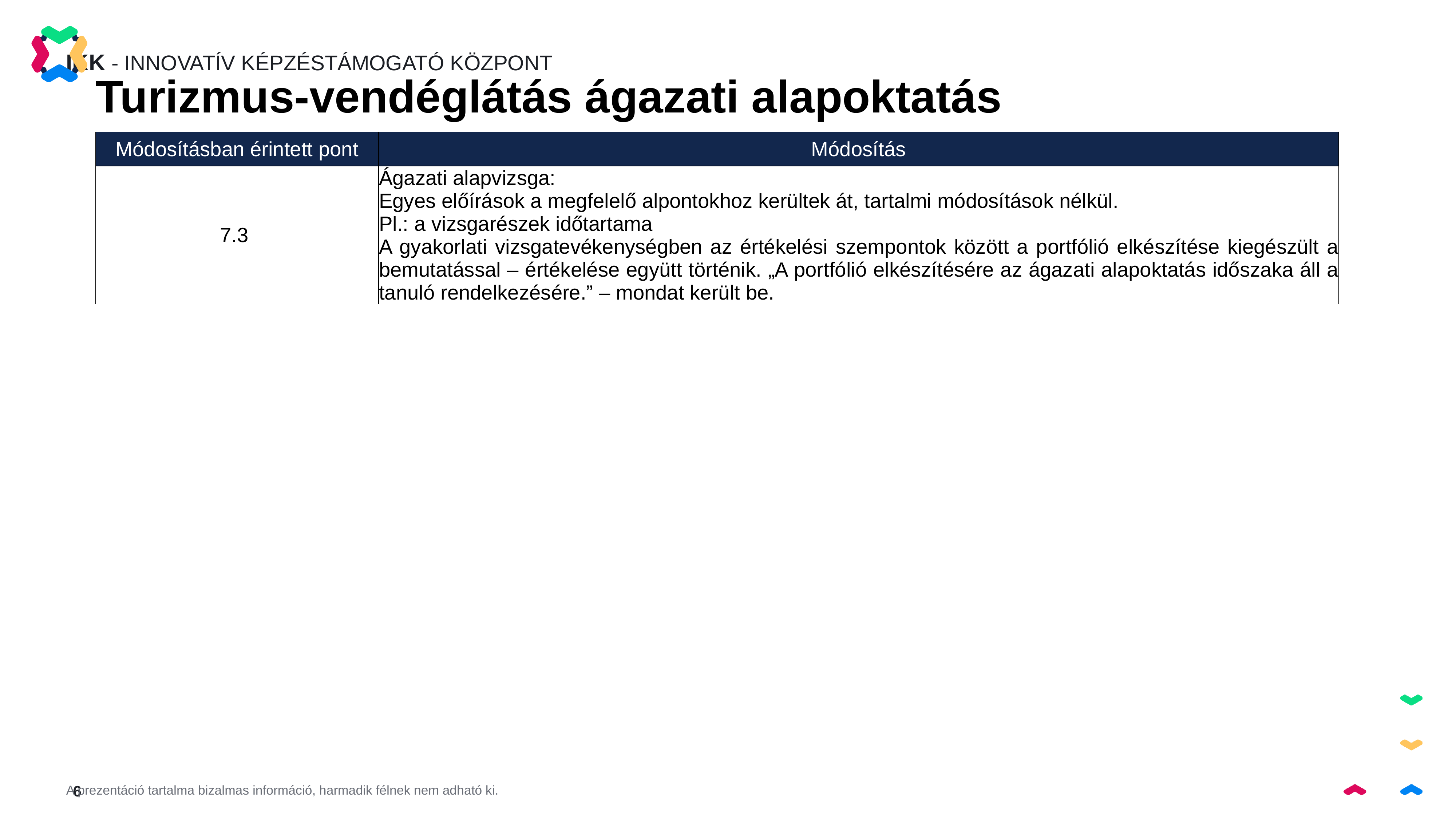

Turizmus-vendéglátás ágazati alapoktatás
| Módosításban érintett pont | Módosítás |
| --- | --- |
| 7.3 | Ágazati alapvizsga: Egyes előírások a megfelelő alpontokhoz kerültek át, tartalmi módosítások nélkül. Pl.: a vizsgarészek időtartama A gyakorlati vizsgatevékenységben az értékelési szempontok között a portfólió elkészítése kiegészült a bemutatással – értékelése együtt történik. „A portfólió elkészítésére az ágazati alapoktatás időszaka áll a tanuló rendelkezésére.” – mondat került be. |